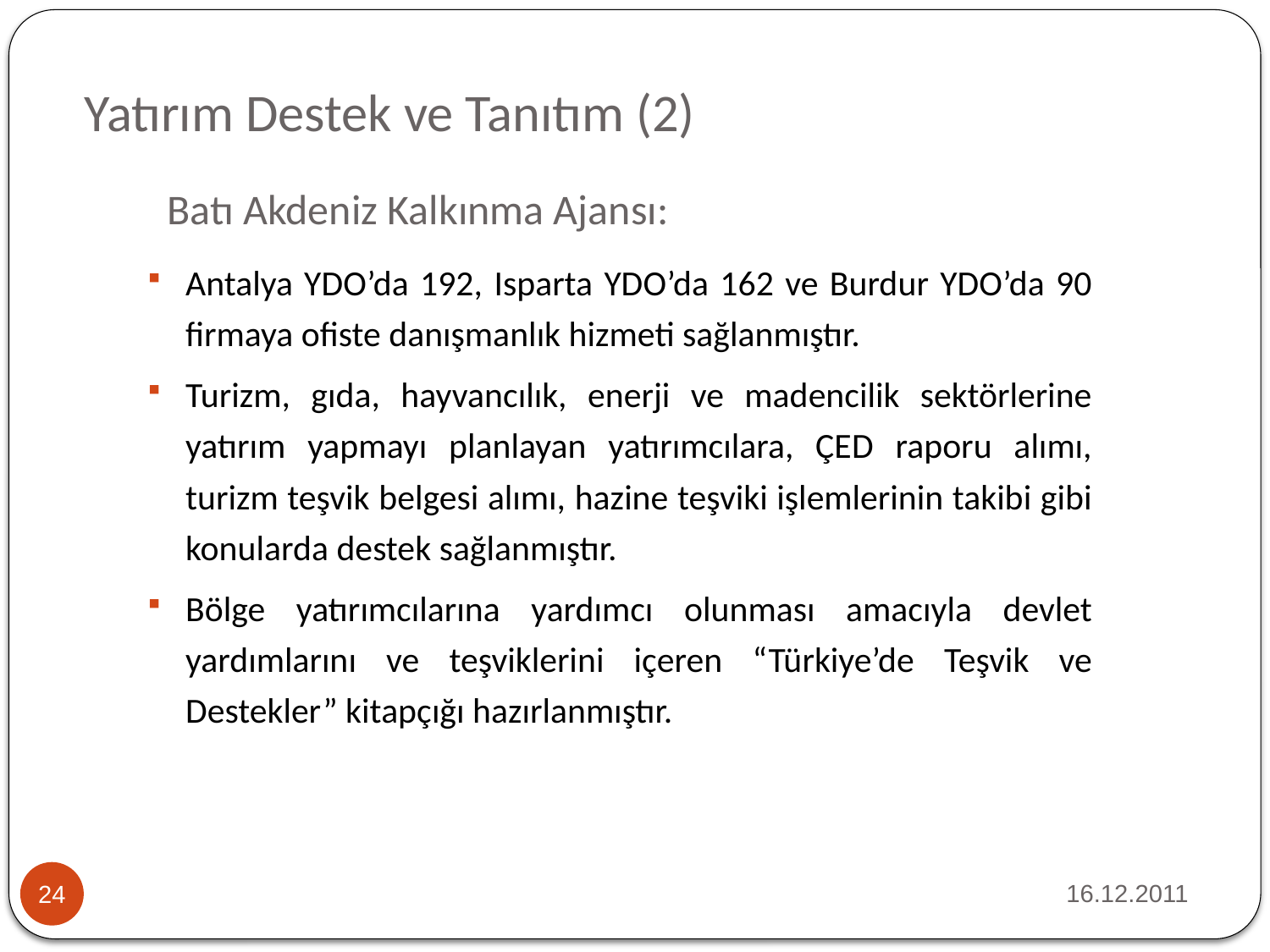

# Yatırım Destek ve Tanıtım (2)
Batı Akdeniz Kalkınma Ajansı:
Antalya YDO’da 192, Isparta YDO’da 162 ve Burdur YDO’da 90 firmaya ofiste danışmanlık hizmeti sağlanmıştır.
Turizm, gıda, hayvancılık, enerji ve madencilik sektörlerine yatırım yapmayı planlayan yatırımcılara, ÇED raporu alımı, turizm teşvik belgesi alımı, hazine teşviki işlemlerinin takibi gibi konularda destek sağlanmıştır.
Bölge yatırımcılarına yardımcı olunması amacıyla devlet yardımlarını ve teşviklerini içeren “Türkiye’de Teşvik ve Destekler” kitapçığı hazırlanmıştır.
16.12.2011
24